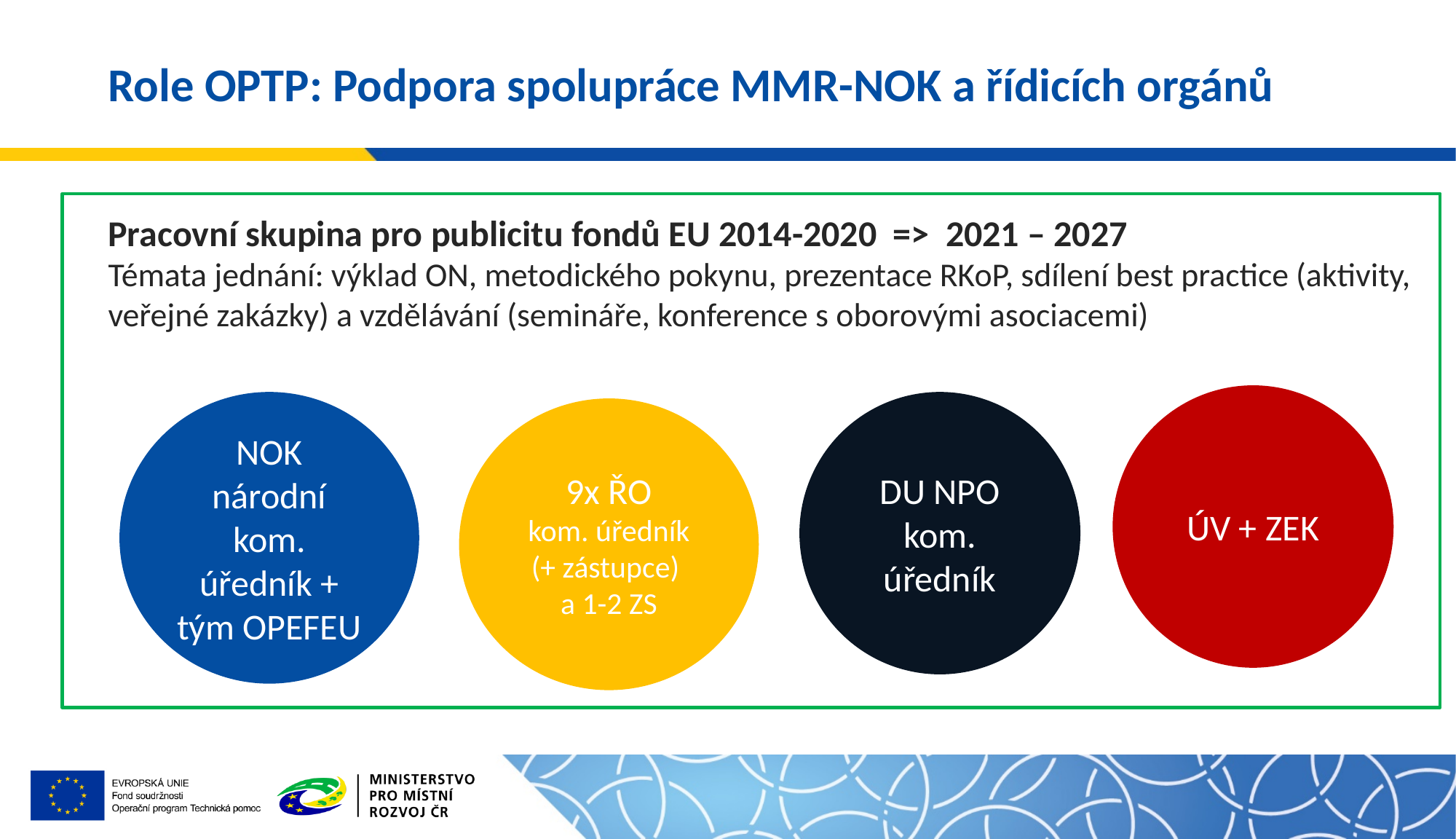

# Role OPTP: Podpora spolupráce MMR-NOK a řídicích orgánů

Pracovní skupina pro publicitu fondů EU 2014-2020  =>  2021 – 2027
Témata jednání: výklad ON, metodického pokynu, prezentace RKoP, sdílení best practice (aktivity, veřejné zakázky) a vzdělávání (semináře, konference s oborovými asociacemi)
ÚV + ZEK
NOK
národní kom. úředník + tým OPEFEU
DU NPO
kom. úředník
9x ŘO
kom. úředník (+ zástupce)
a 1-2 ZS